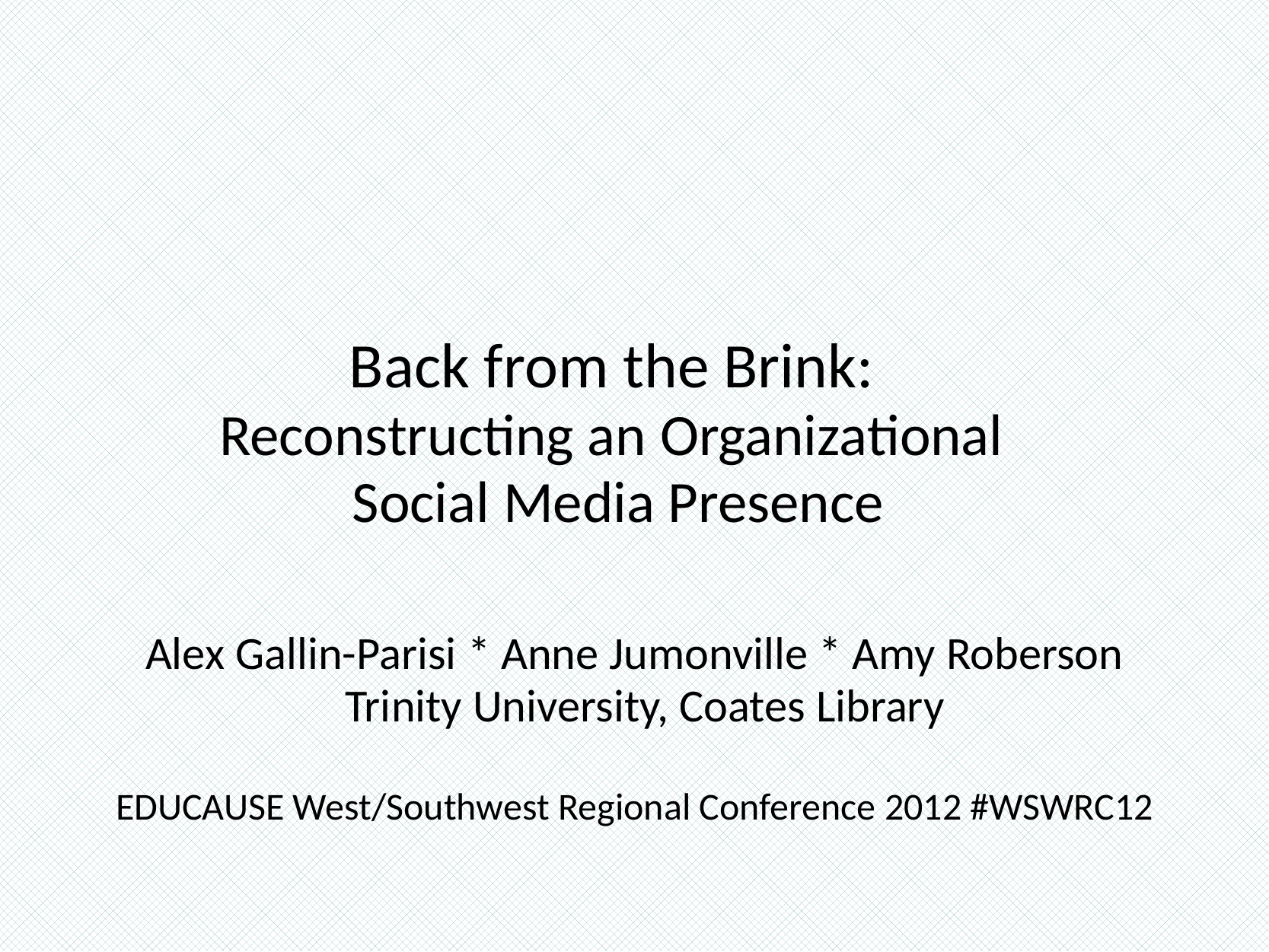

Back from the Brink:
Reconstructing an Organizational
Social Media Presence
  Alex Gallin-Parisi * Anne Jumonville * Amy Roberson
  Trinity University, Coates Library

 EDUCAUSE West/Southwest Regional Conference 2012 #WSWRC12